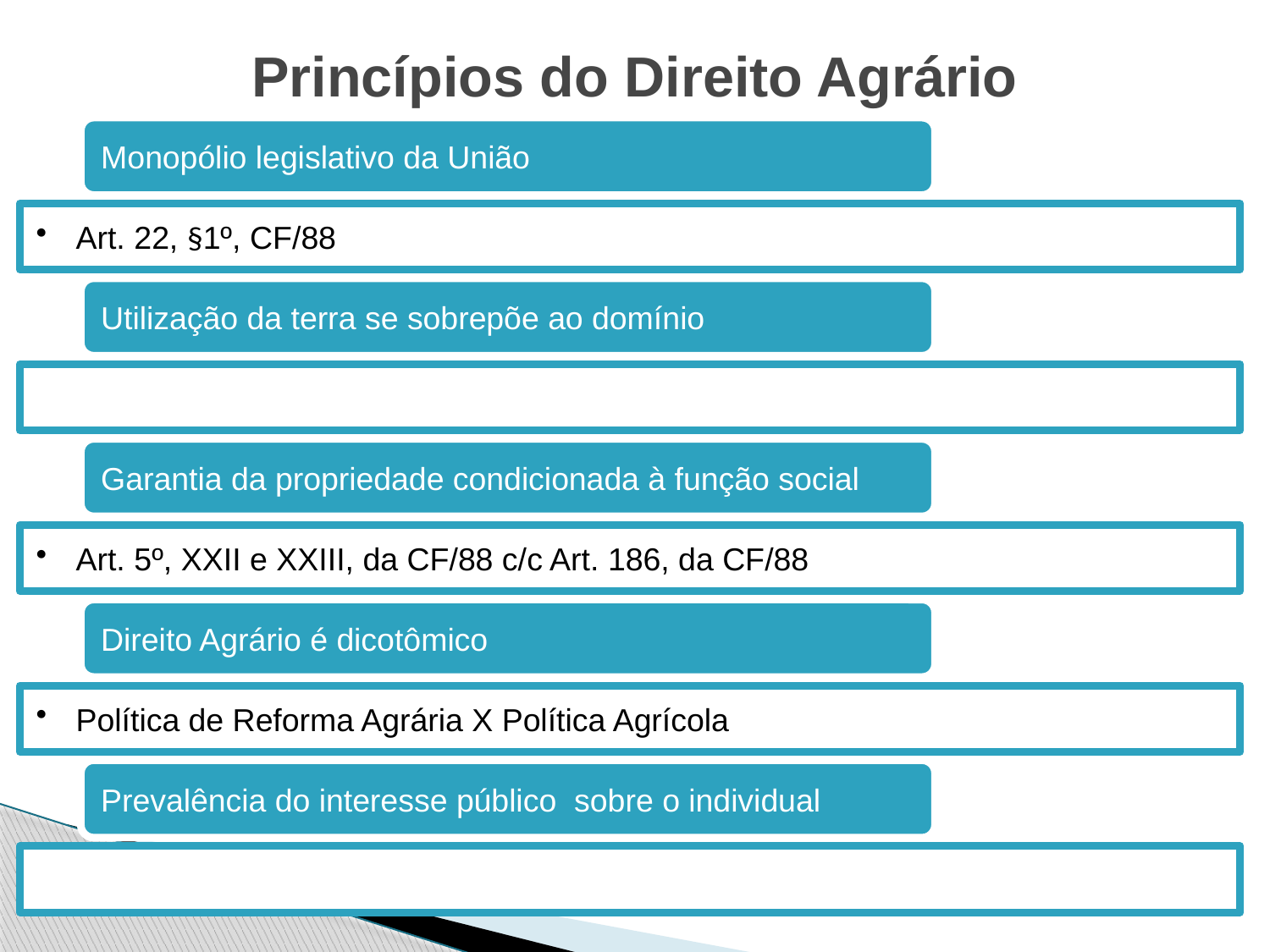

Princípios do Direito Agrário
Monopólio legislativo da União
Direito Agrário é dicotômico
Prevalência do interesse público  sobre o individual
Utilização da terra se sobrepõe ao domínio
Garantia da propriedade condicionada à função social
Art. 22, §1º, CF/88
Art. 5º, XXII e XXIII, da CF/88 c/c Art. 186, da CF/88
Política de Reforma Agrária X Política Agrícola